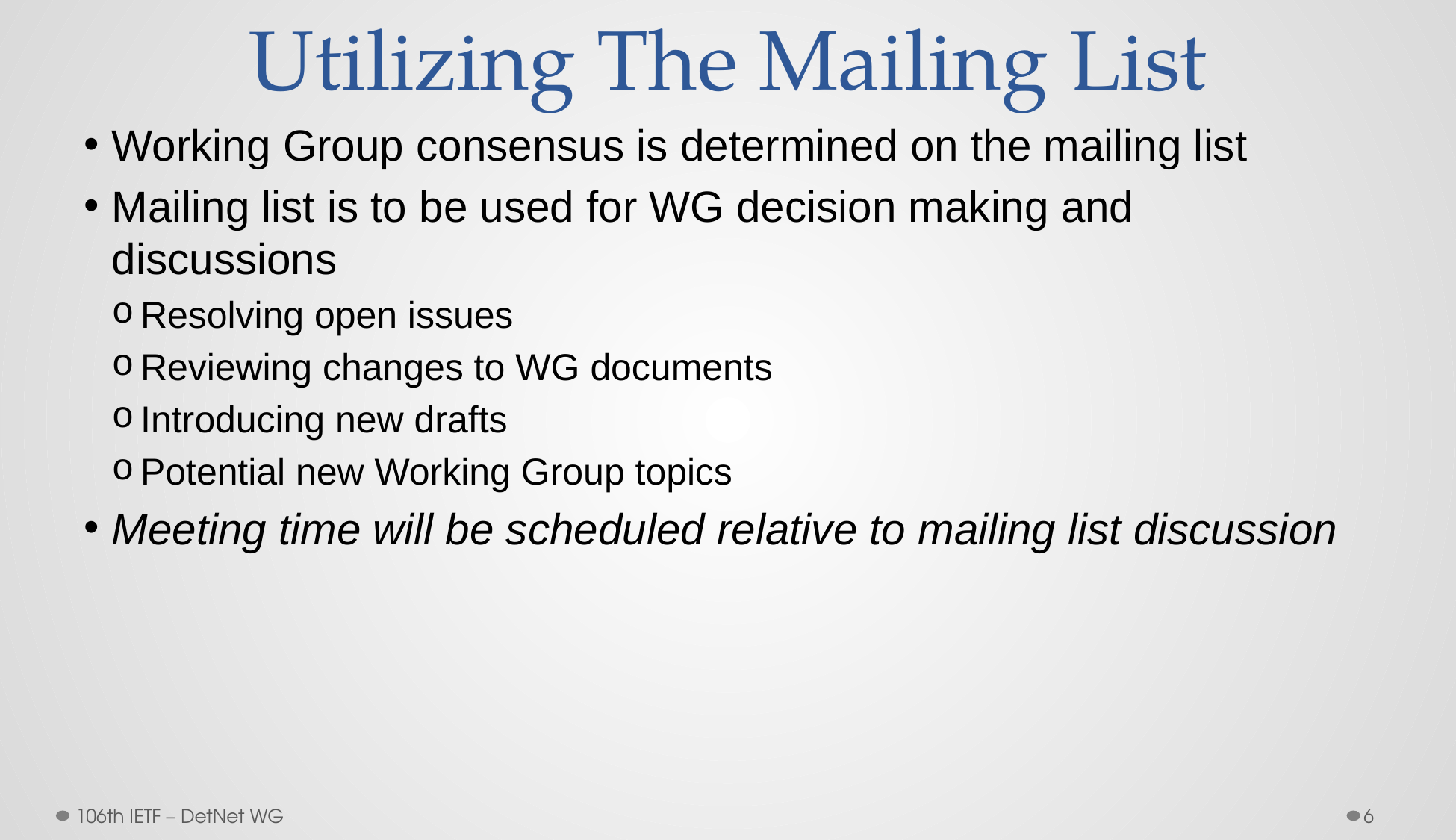

# Utilizing The Mailing List
Working Group consensus is determined on the mailing list
Mailing list is to be used for WG decision making and discussions
Resolving open issues
Reviewing changes to WG documents
Introducing new drafts
Potential new Working Group topics
Meeting time will be scheduled relative to mailing list discussion

106th IETF – DetNet WG
6